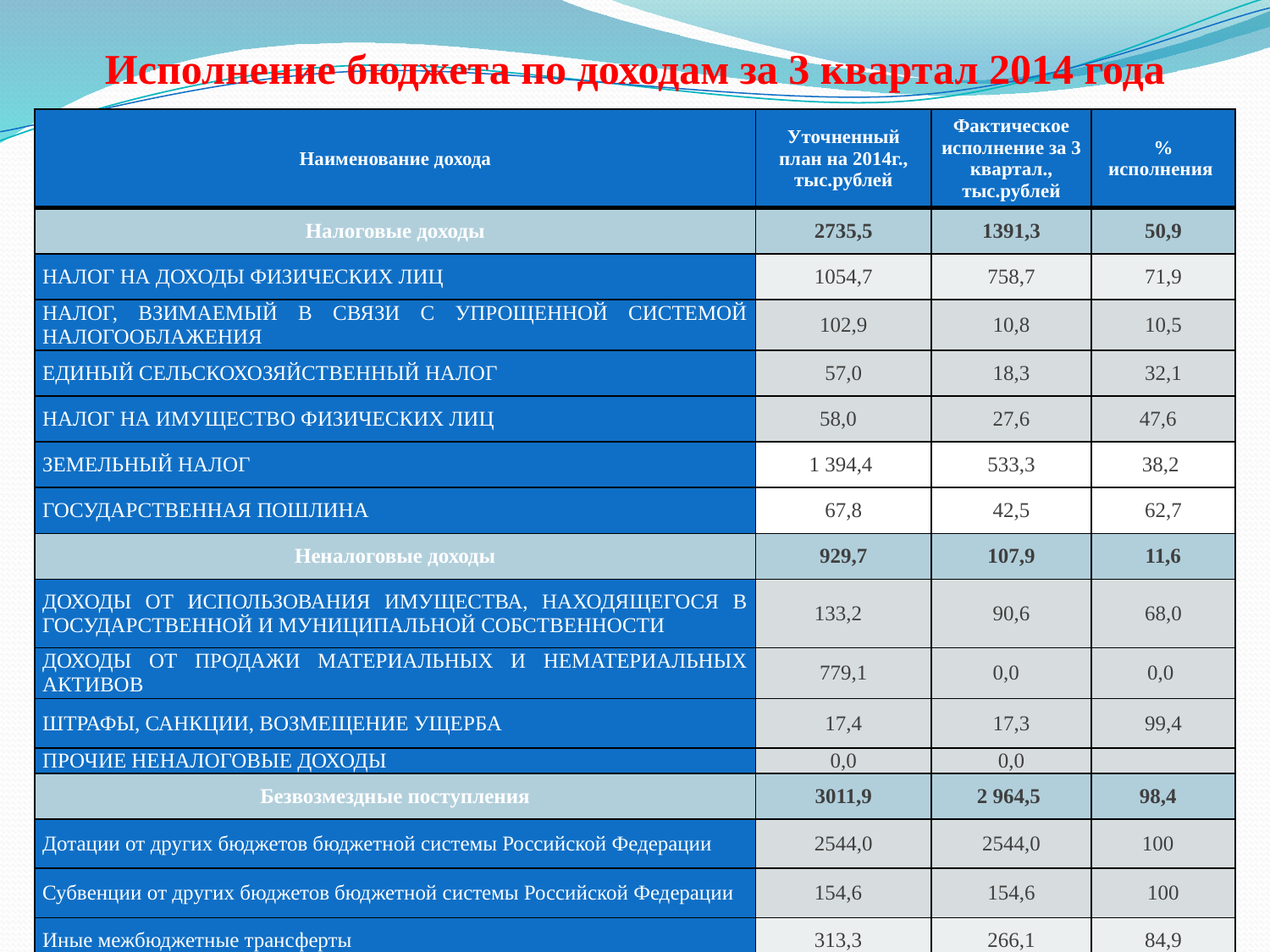

Исполнение бюджета по доходам за 3 квартал 2014 года
| Наименование дохода | Уточненный план на 2014г., тыс.рублей | Фактическое исполнение за 3 квартал., тыс.рублей | % исполнения |
| --- | --- | --- | --- |
| Налоговые доходы | 2735,5 | 1391,3 | 50,9 |
| НАЛОГ НА ДОХОДЫ ФИЗИЧЕСКИХ ЛИЦ | 1054,7 | 758,7 | 71,9 |
| НАЛОГ, ВЗИМАЕМЫЙ В СВЯЗИ С УПРОЩЕННОЙ СИСТЕМОЙ НАЛОГООБЛАЖЕНИЯ | 102,9 | 10,8 | 10,5 |
| ЕДИНЫЙ СЕЛЬСКОХОЗЯЙСТВЕННЫЙ НАЛОГ | 57,0 | 18,3 | 32,1 |
| НАЛОГ НА ИМУЩЕСТВО ФИЗИЧЕСКИХ ЛИЦ | 58,0 | 27,6 | 47,6 |
| ЗЕМЕЛЬНЫЙ НАЛОГ | 1 394,4 | 533,3 | 38,2 |
| ГОСУДАРСТВЕННАЯ ПОШЛИНА | 67,8 | 42,5 | 62,7 |
| Неналоговые доходы | 929,7 | 107,9 | 11,6 |
| ДОХОДЫ ОТ ИСПОЛЬЗОВАНИЯ ИМУЩЕСТВА, НАХОДЯЩЕГОСЯ В ГОСУДАРСТВЕННОЙ И МУНИЦИПАЛЬНОЙ СОБСТВЕННОСТИ | 133,2 | 90,6 | 68,0 |
| ДОХОДЫ ОТ ПРОДАЖИ МАТЕРИАЛЬНЫХ И НЕМАТЕРИАЛЬНЫХ АКТИВОВ | 779,1 | 0,0 | 0,0 |
| ШТРАФЫ, САНКЦИИ, ВОЗМЕЩЕНИЕ УЩЕРБА | 17,4 | 17,3 | 99,4 |
| ПРОЧИЕ НЕНАЛОГОВЫЕ ДОХОДЫ | 0,0 | 0,0 |  |
| Безвозмездные поступления | 3011,9 | 2 964,5 | 98,4 |
| Дотации от других бюджетов бюджетной системы Российской Федерации | 2544,0 | 2544,0 | 100 |
| Субвенции от других бюджетов бюджетной системы Российской Федерации | 154,6 | 154,6 | 100 |
| Иные межбюджетные трансферты | 313,3 | 266,1 | 84,9 |
| ВСЕГО ДОХОДЫ | 6677,1 | 4463,8 | 66,9 |